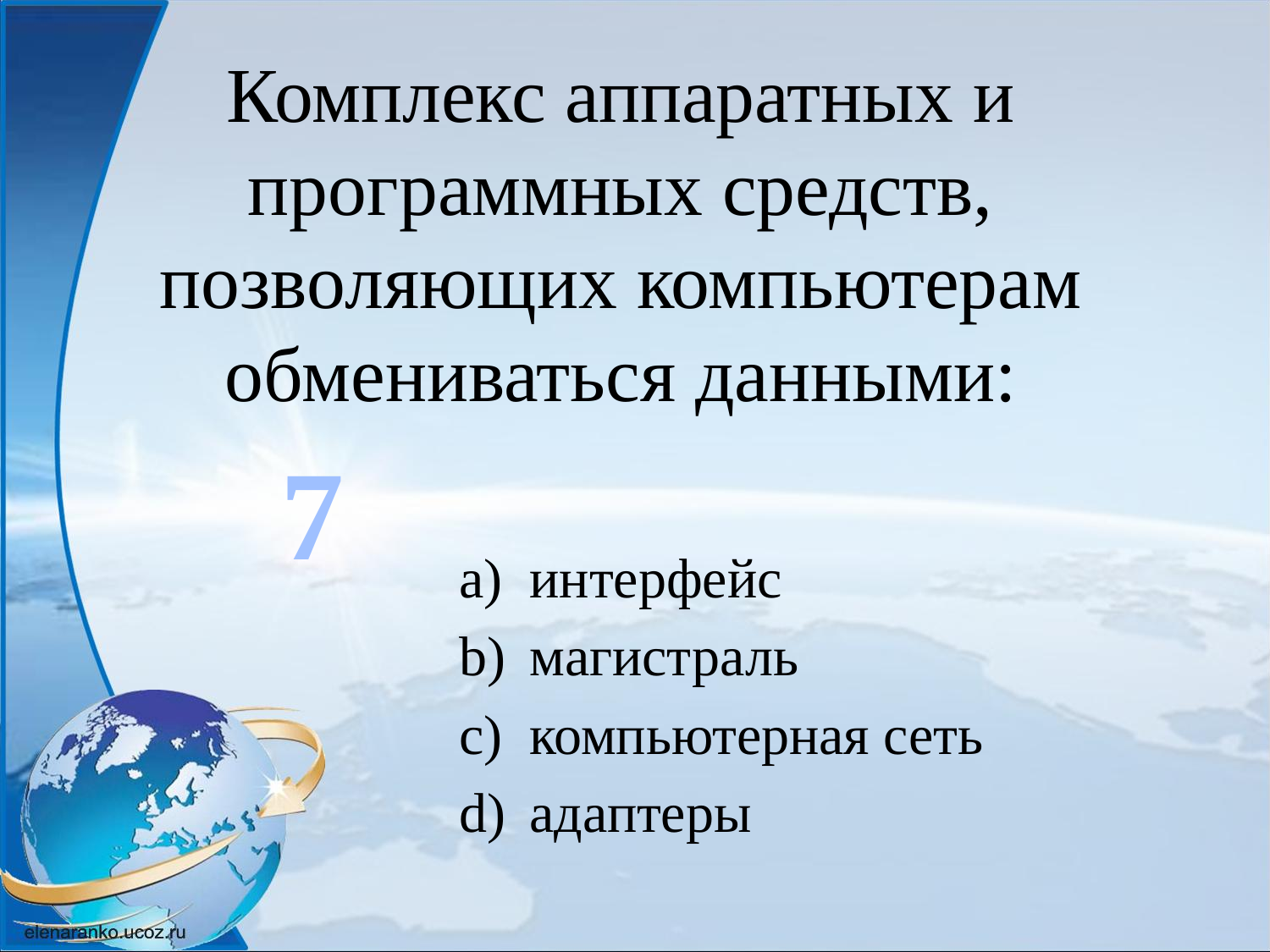

# Комплекс аппаратных и программных средств, позволяющих компьютерам обмениваться данными:
7
интерфейс
магистраль
компьютерная сеть
адаптеры